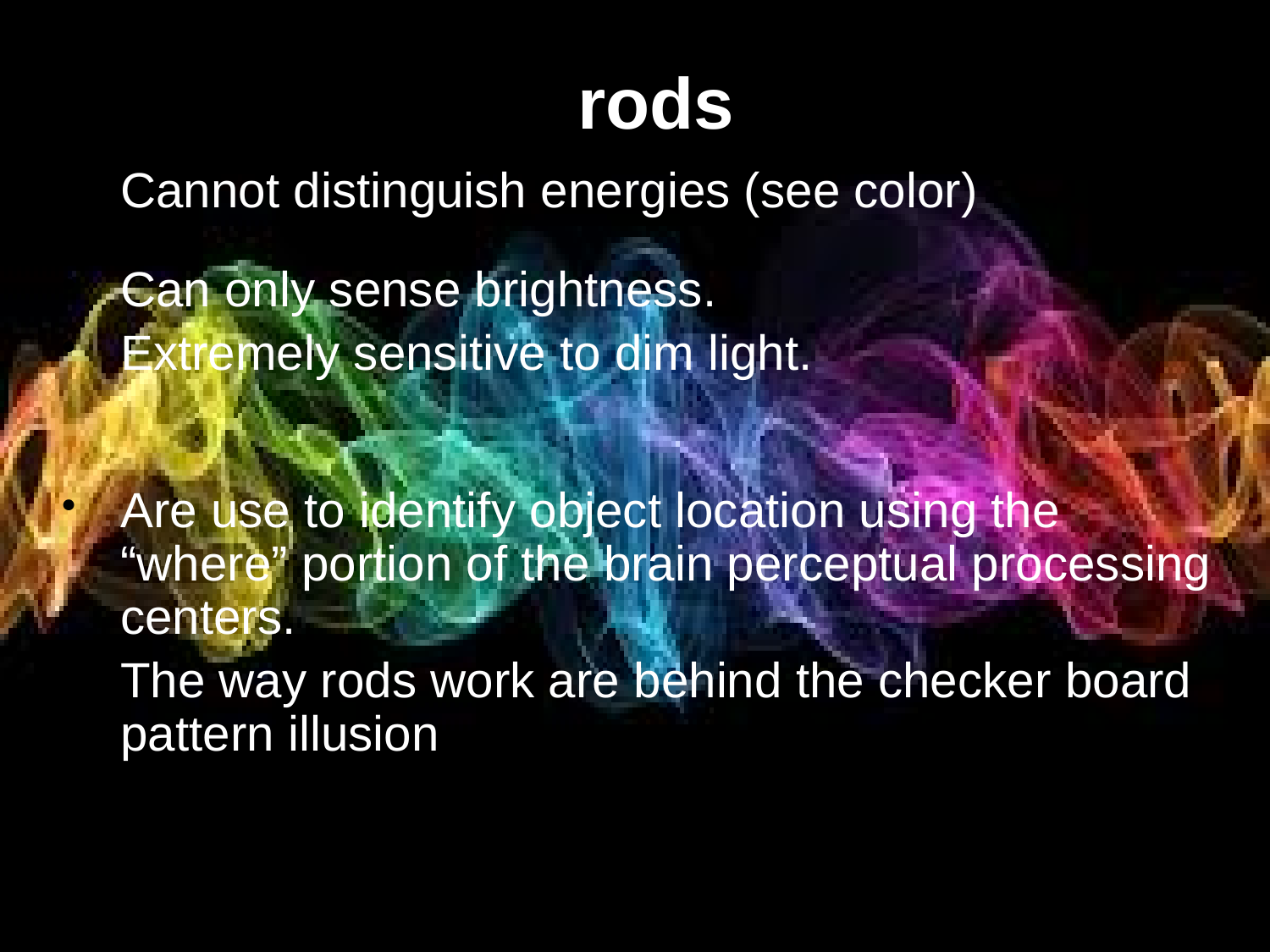

# rods
Cannot distinguish energies (see color)

Can only sense brightness.
Extremely sensitive to dim light.

Are use to identify object location using the “where” portion of the brain perceptual processing centers.
The way rods work are behind the checker board pattern illusion.